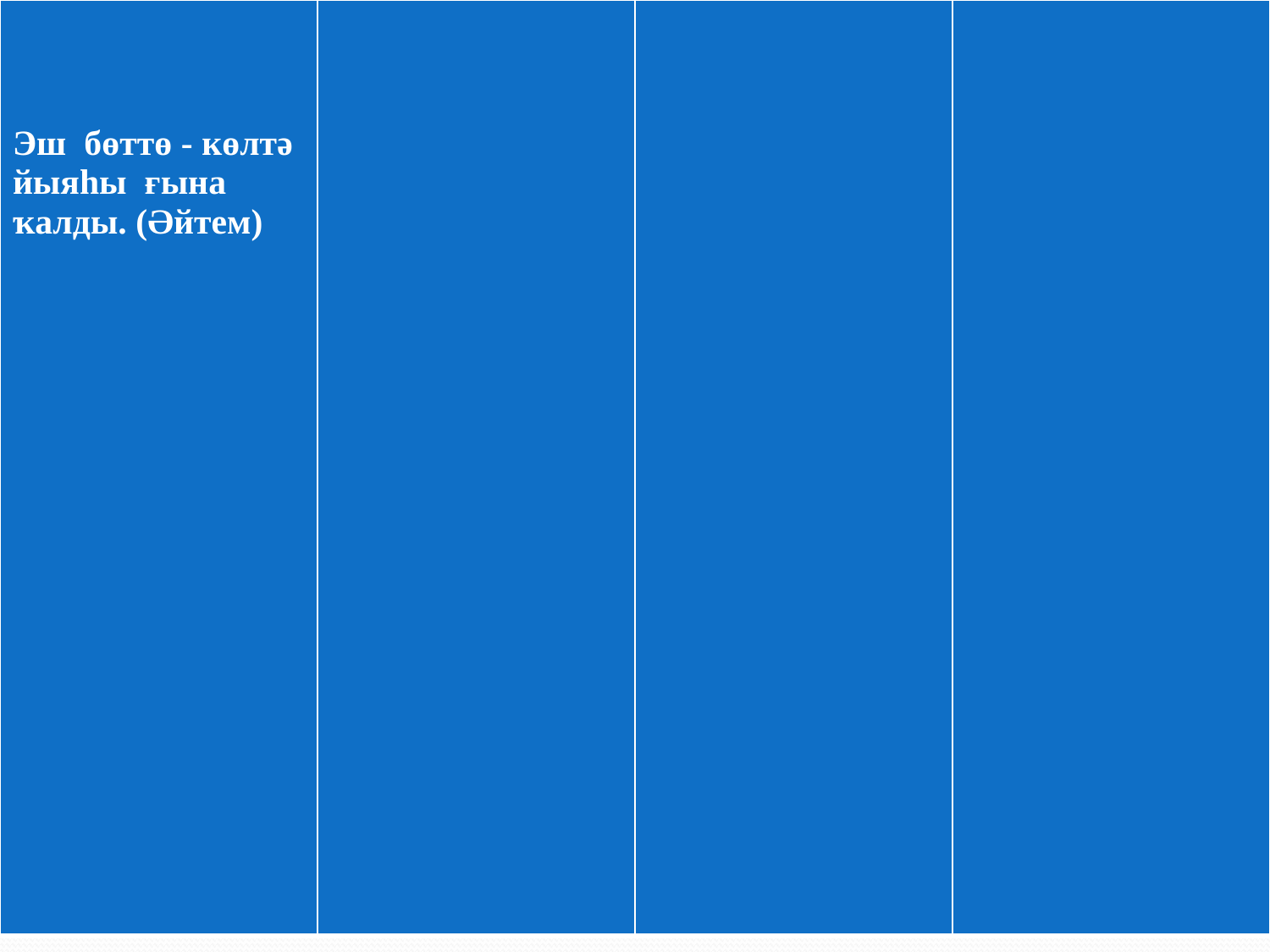

| Эш бөттө - көлтә йыяһы ғына ҡалды. (Әйтем) |  |  |  |
| --- | --- | --- | --- |
#